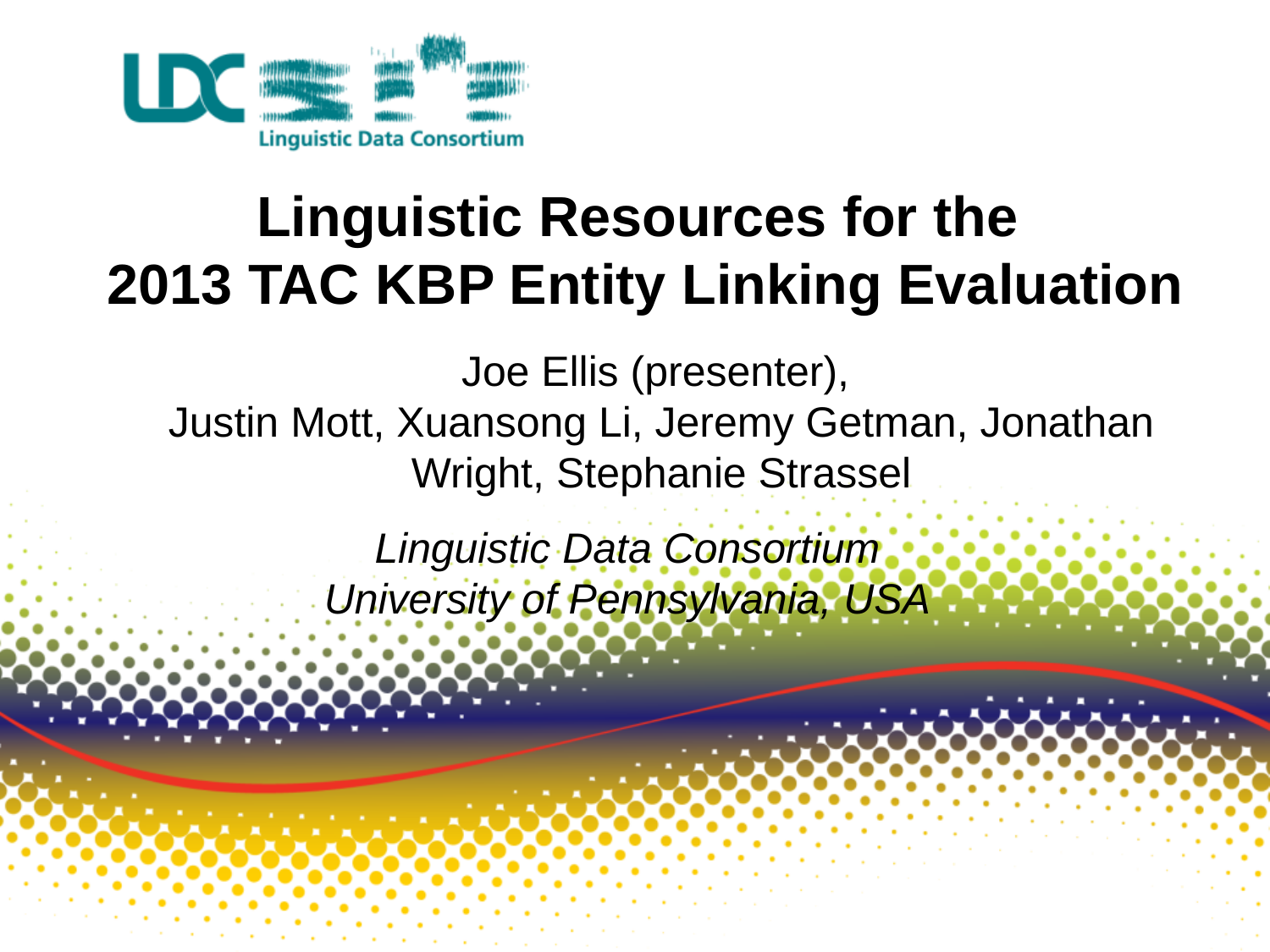

Linguistic Resources for the
2013 TAC KBP Entity Linking Evaluation

Joe Ellis (presenter),
Justin Mott, Xuansong Li, Jeremy Getman, Jonathan Wright, Stephanie Strassel

Linguistic Data Consortium
University of Pennsylvania, USA